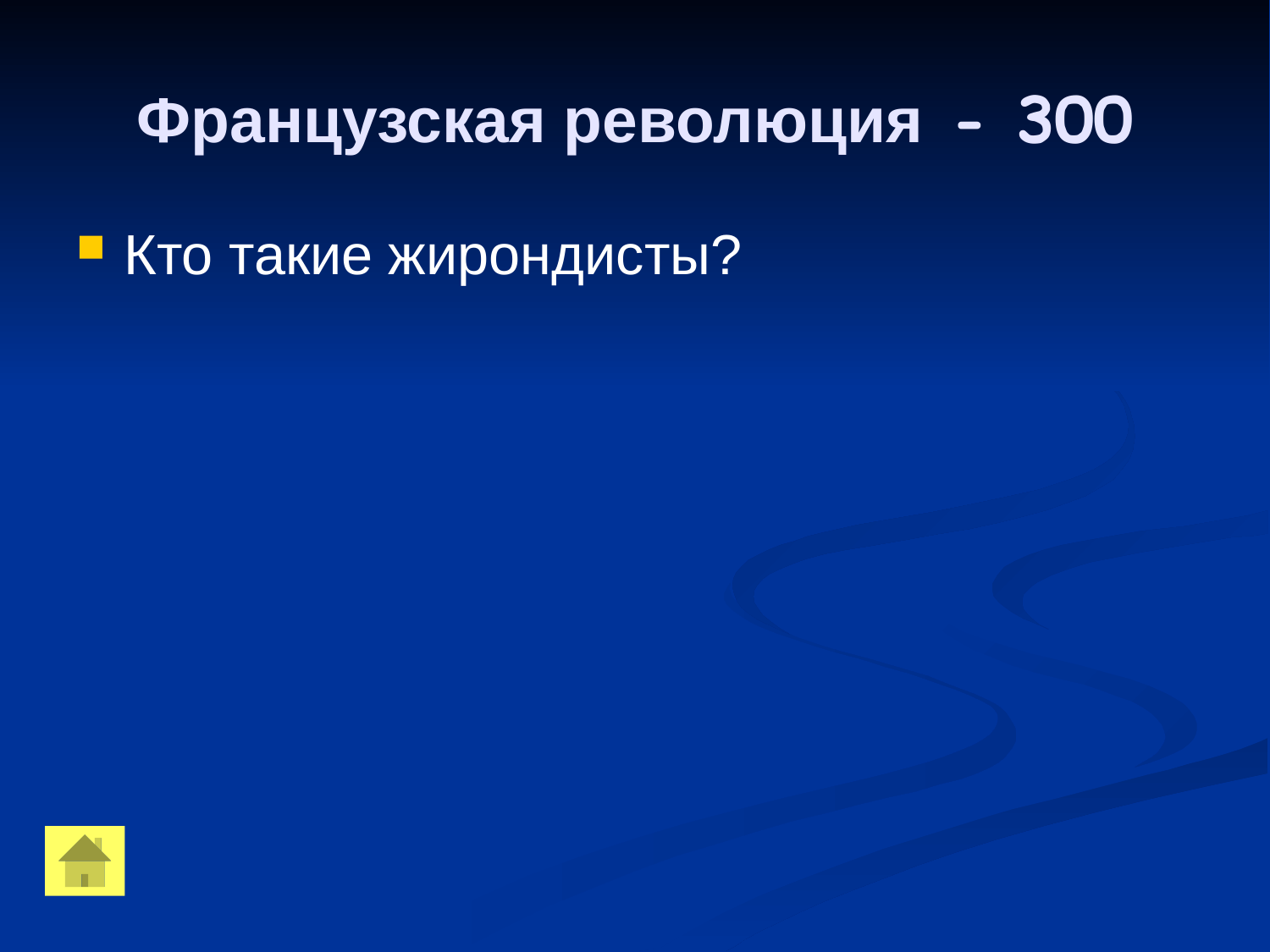

Французская революция - 300
Кто такие жирондисты?